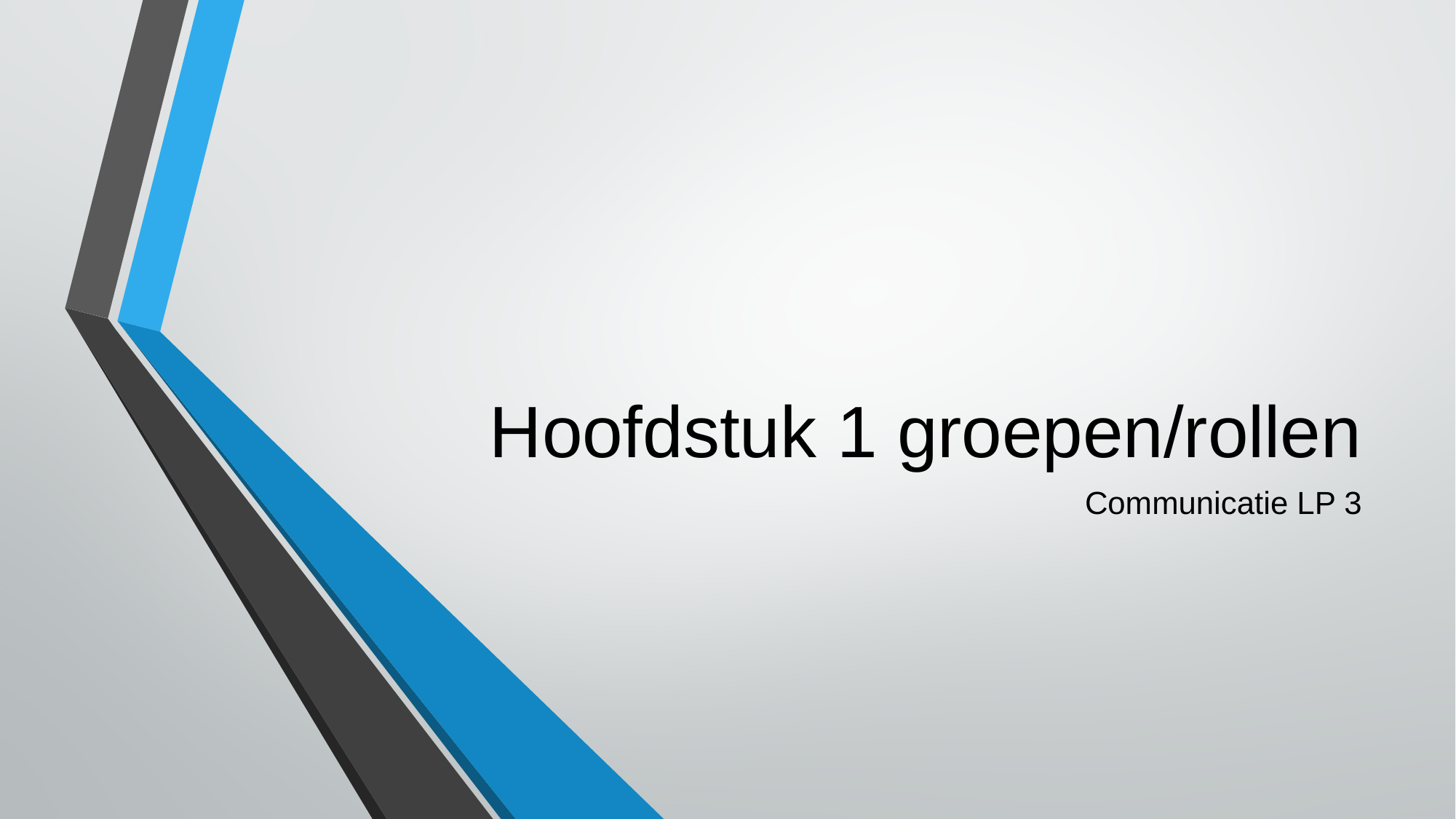

# Hoofdstuk 1 groepen/rollen
Communicatie LP 3